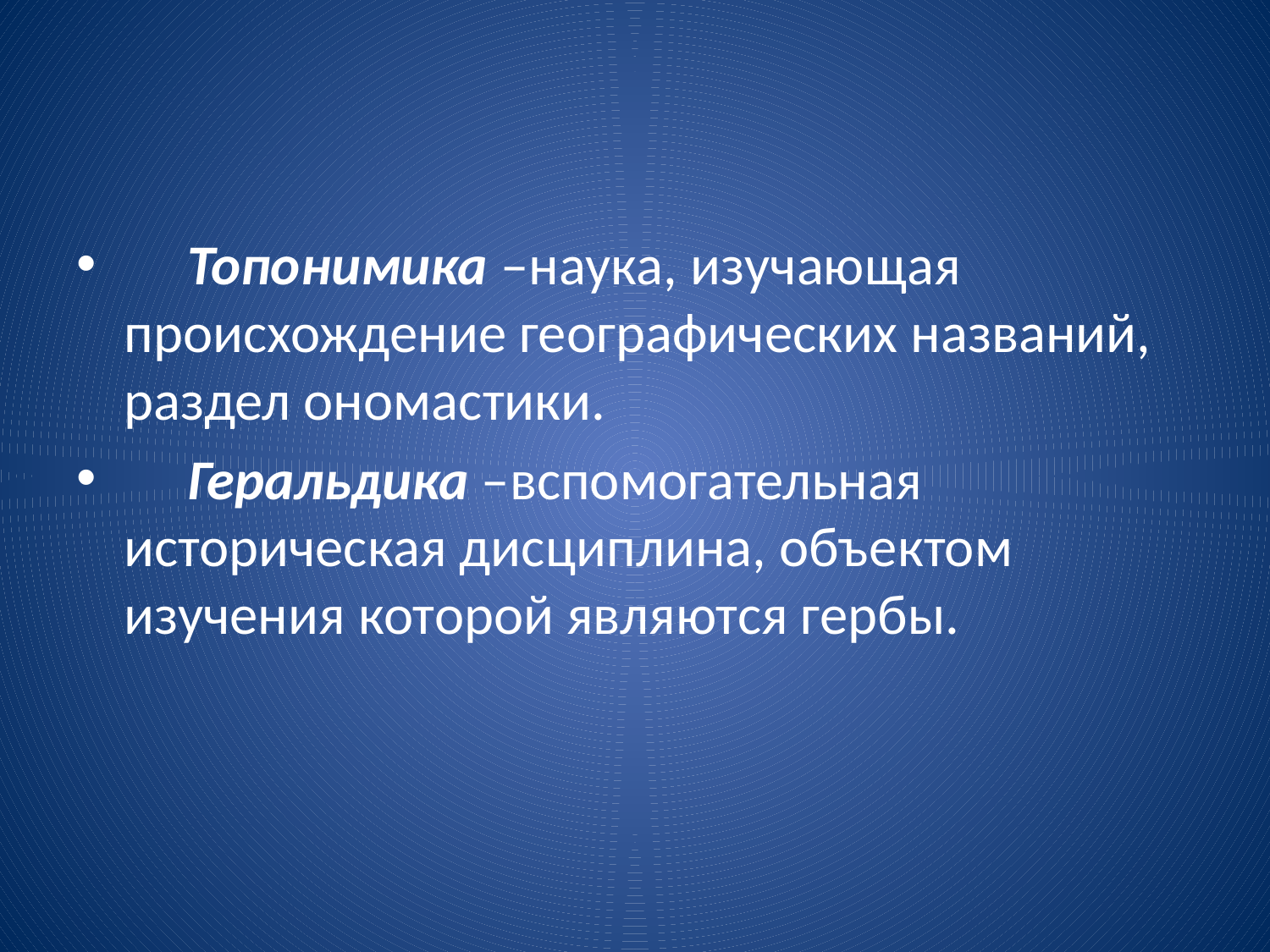

#
     Топонимика –наука, изучающая происхождение географических названий, раздел ономастики.
     Геральдика –вспомогательная историческая дисциплина, объектом изучения которой являются гербы.